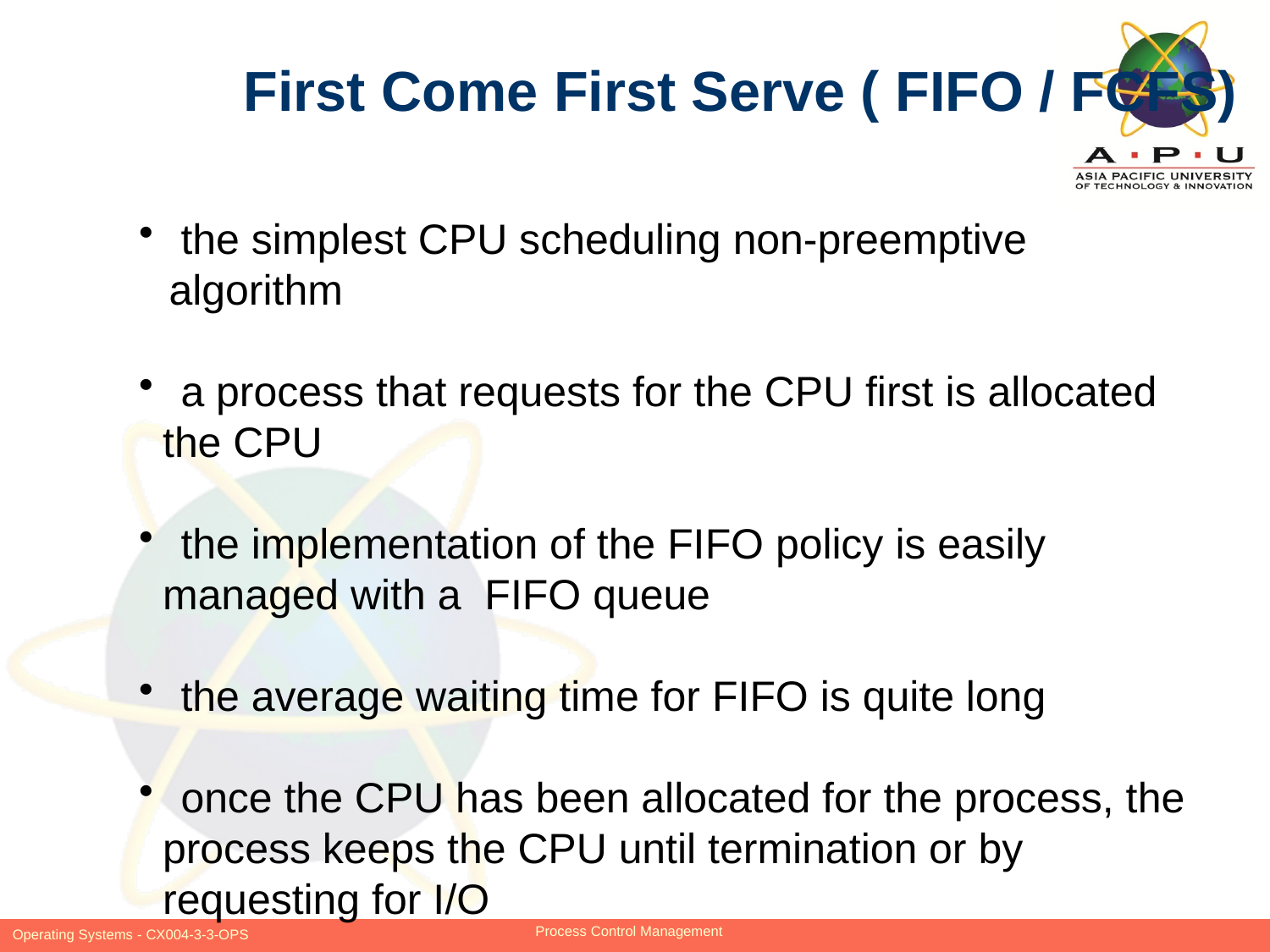

First Come First Serve ( FIFO / FCFS)
 the simplest CPU scheduling non-preemptive algorithm

 a process that requests for the CPU first is allocated
  the CPU

 the implementation of the FIFO policy is easily
  managed with a  FIFO queue

 the average waiting time for FIFO is quite long

 once the CPU has been allocated for the process, the
  process keeps the CPU until termination or by
  requesting for I/O

Slide 5 of 18